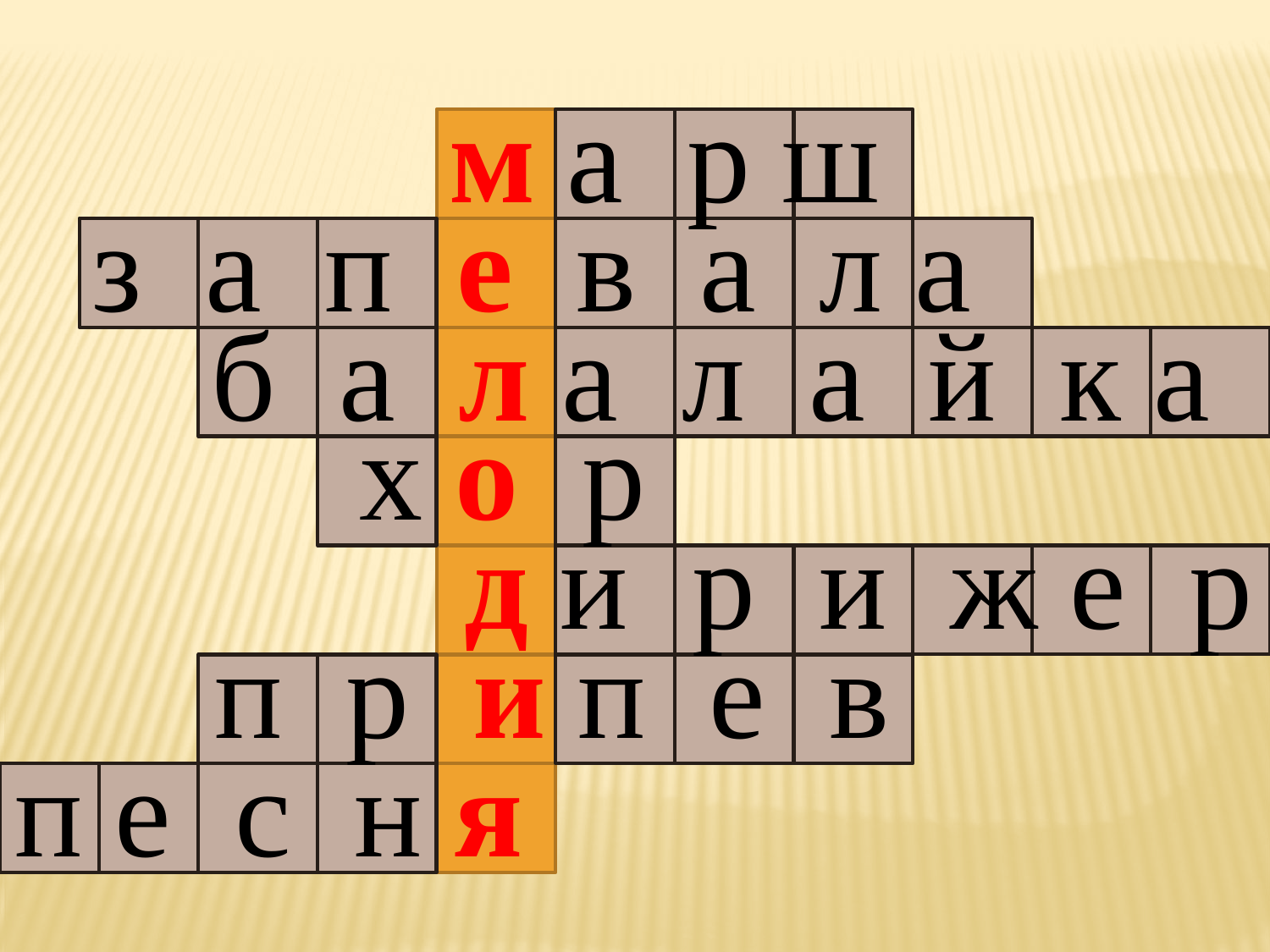

м а  р ш

з  а  п  е  в  а  л а

б  а  л а  л  а  й  к а

х о  р

д и  р  и  ж е  р

п  р  и п  е  в

п е  с  н я